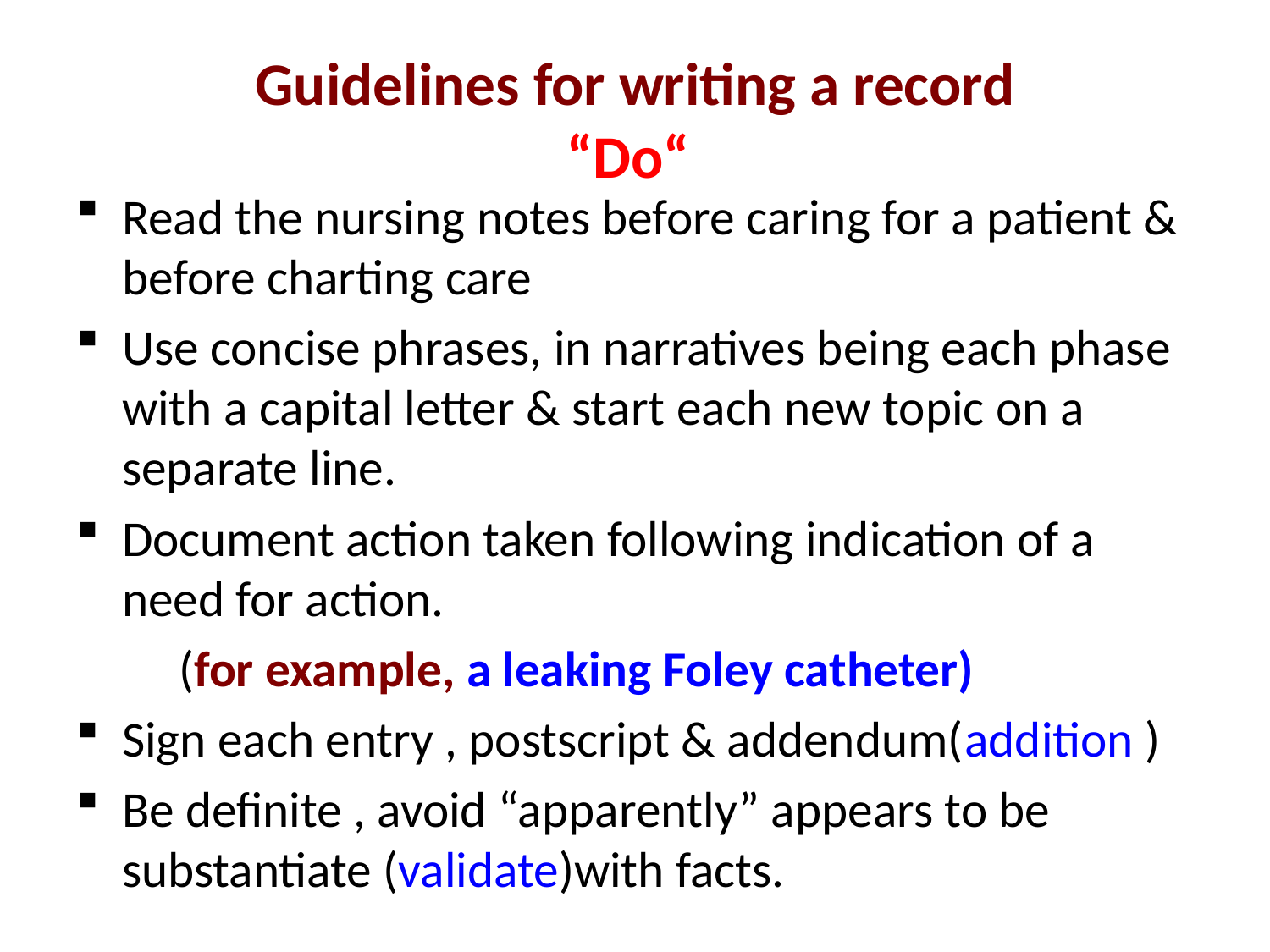

# Guidelines for writing a record “Do“
Read the nursing notes before caring for a patient & before charting care
Use concise phrases, in narratives being each phase with a capital letter & start each new topic on a separate line.
Document action taken following indication of a need for action.
         (for example, a leaking Foley catheter)
Sign each entry , postscript & addendum(addition )
Be definite , avoid “apparently” appears to be substantiate (validate)with facts.